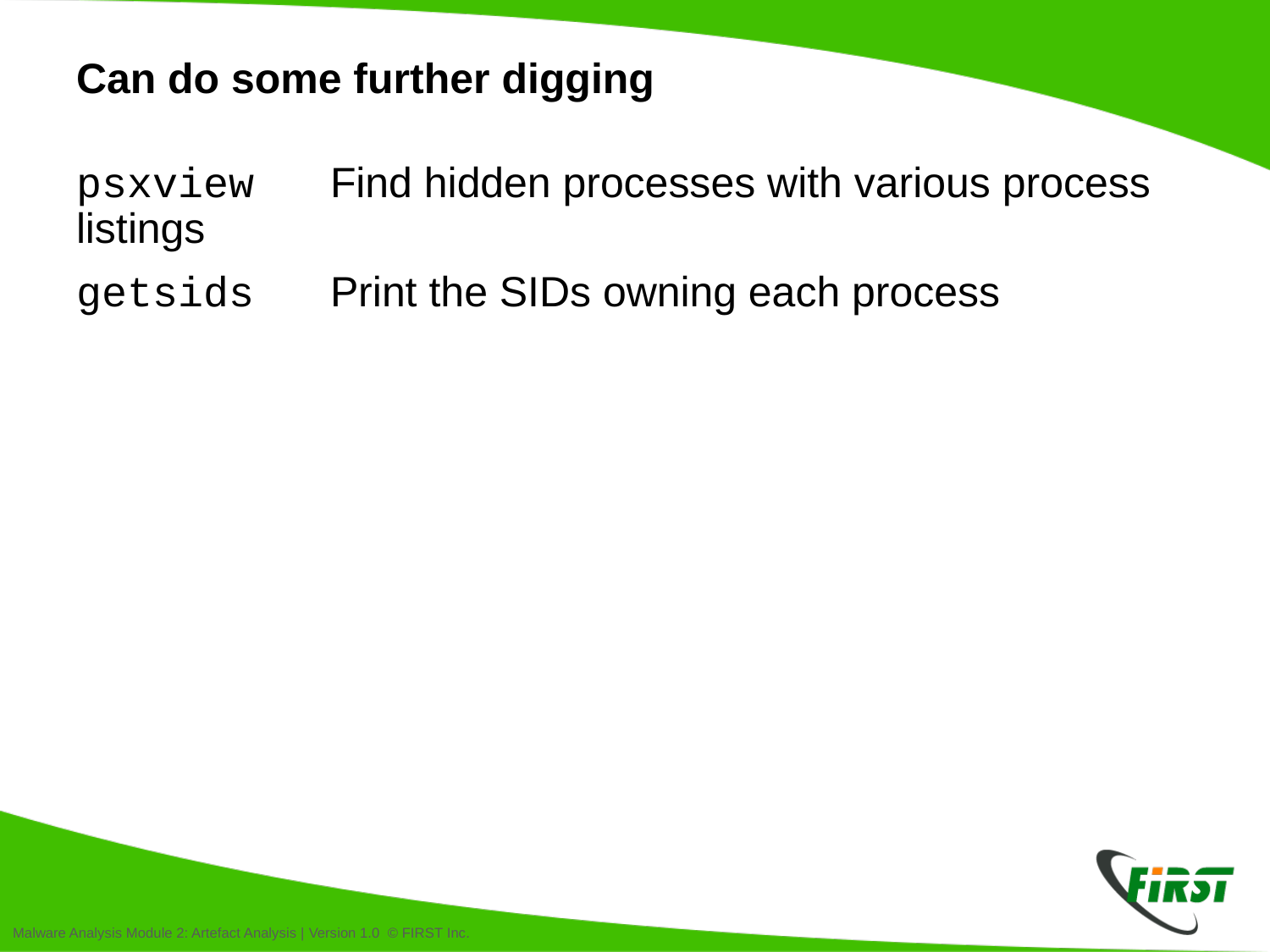

# Can do some further digging
psxview	Find hidden processes with various process listings
getsids	Print the SIDs owning each process